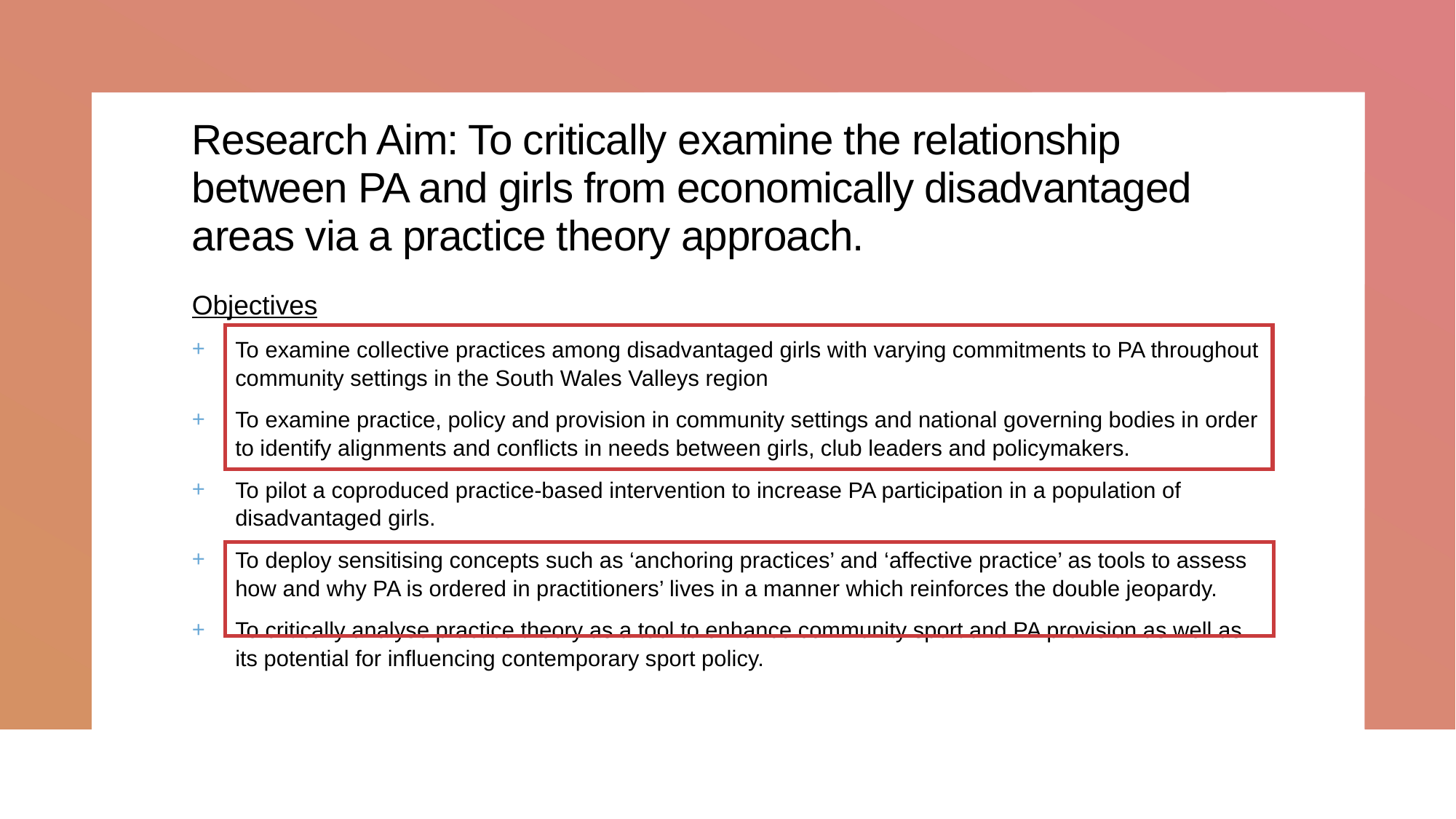

# Research Aim: To critically examine the relationship between PA and girls from economically disadvantaged areas via a practice theory approach.
Objectives
To examine collective practices among disadvantaged girls with varying commitments to PA throughout community settings in the South Wales Valleys region
To examine practice, policy and provision in community settings and national governing bodies in order to identify alignments and conflicts in needs between girls, club leaders and policymakers.
To pilot a coproduced practice-based intervention to increase PA participation in a population of disadvantaged girls.
To deploy sensitising concepts such as ‘anchoring practices’ and ‘affective practice’ as tools to assess how and why PA is ordered in practitioners’ lives in a manner which reinforces the double jeopardy.
To critically analyse practice theory as a tool to enhance community sport and PA provision as well as its potential for influencing contemporary sport policy.